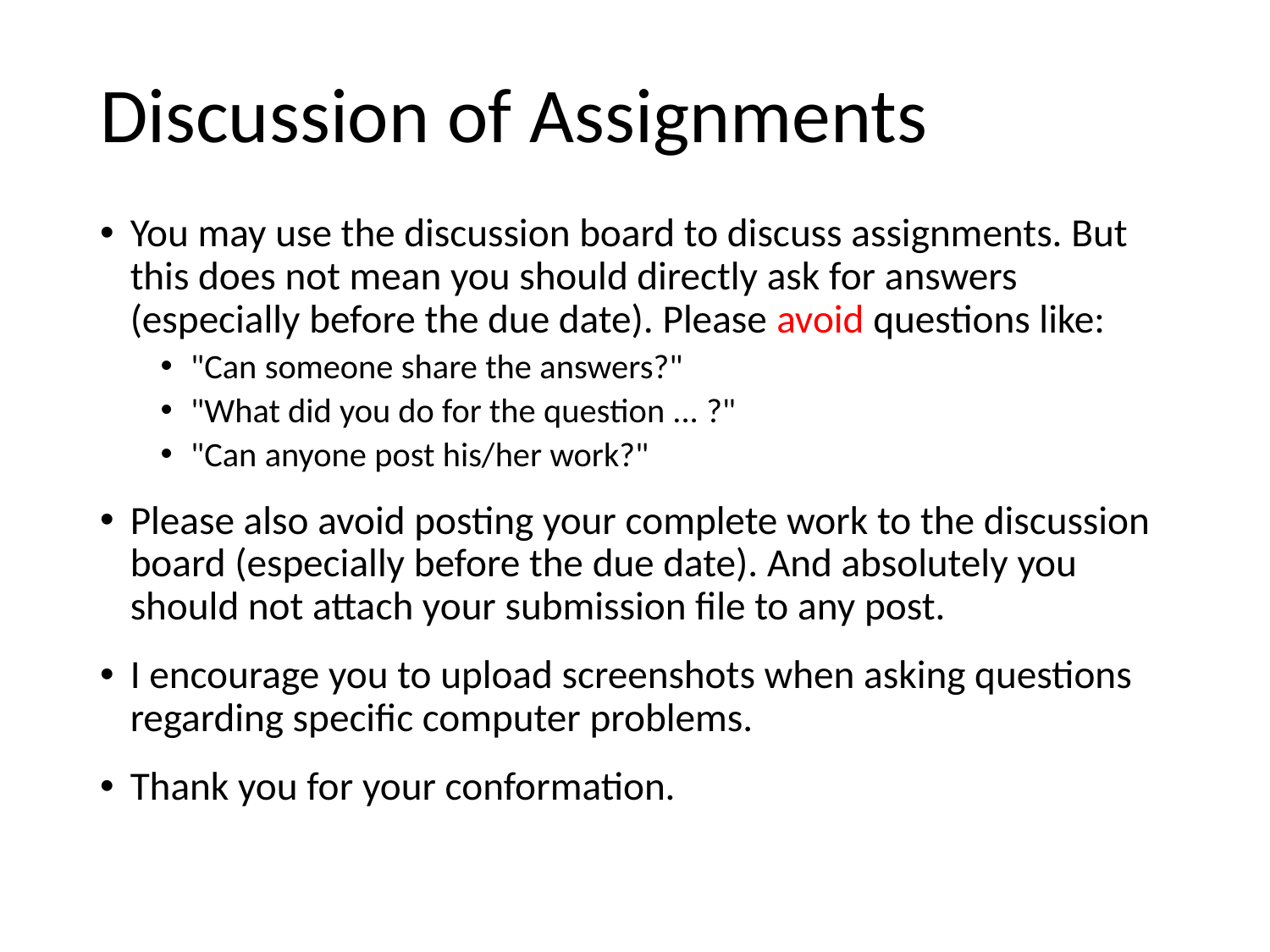

# Discussion of Assignments
You may use the discussion board to discuss assignments. But this does not mean you should directly ask for answers (especially before the due date). Please avoid questions like:
"Can someone share the answers?"
"What did you do for the question ... ?"
"Can anyone post his/her work?"
Please also avoid posting your complete work to the discussion board (especially before the due date). And absolutely you should not attach your submission file to any post.
I encourage you to upload screenshots when asking questions regarding specific computer problems.
Thank you for your conformation.